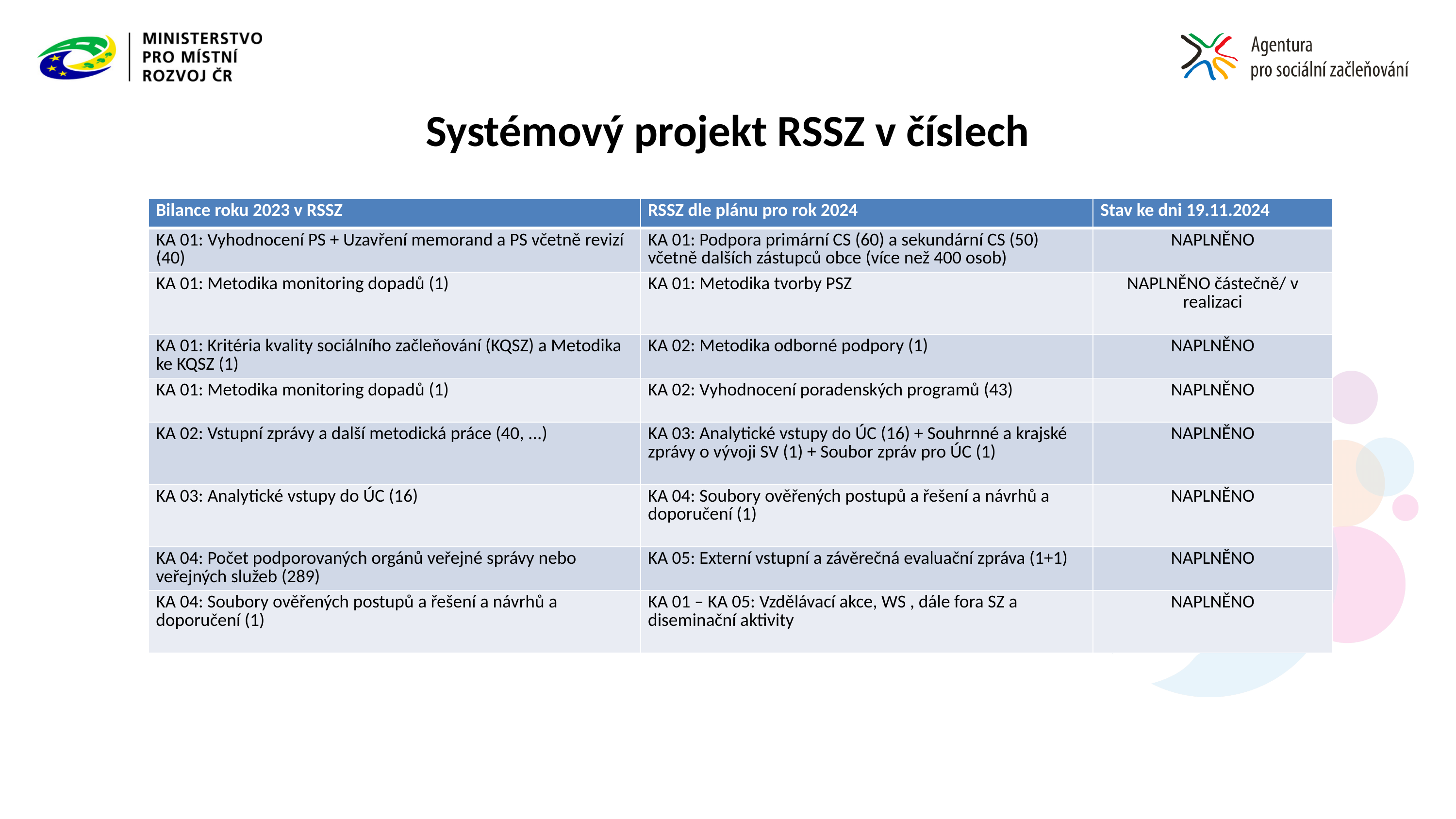

# Systémový projekt RSSZ v číslech
| Bilance roku 2023 v RSSZ | RSSZ dle plánu pro rok 2024 | Stav ke dni 19.11.2024 |
| --- | --- | --- |
| KA 01: Vyhodnocení PS + Uzavření memorand a PS včetně revizí (40) | KA 01: Podpora primární CS (60) a sekundární CS (50) včetně dalších zástupců obce (více než 400 osob) | NAPLNĚNO |
| KA 01: Metodika monitoring dopadů (1) | KA 01: Metodika tvorby PSZ | NAPLNĚNO částečně/ v realizaci |
| KA 01: Kritéria kvality sociálního začleňování (KQSZ) a Metodika ke KQSZ (1) | KA 02: Metodika odborné podpory (1) | NAPLNĚNO |
| KA 01: Metodika monitoring dopadů (1) | KA 02: Vyhodnocení poradenských programů (43) | NAPLNĚNO |
| KA 02: Vstupní zprávy a další metodická práce (40, ...) | KA 03: Analytické vstupy do ÚC (16) + Souhrnné a krajské zprávy o vývoji SV (1) + Soubor zpráv pro ÚC (1) | NAPLNĚNO |
| KA 03: Analytické vstupy do ÚC (16) | KA 04: Soubory ověřených postupů a řešení a návrhů a doporučení (1) | NAPLNĚNO |
| KA 04: Počet podporovaných orgánů veřejné správy nebo veřejných služeb (289) | KA 05: Externí vstupní a závěrečná evaluační zpráva (1+1) | NAPLNĚNO |
| KA 04: Soubory ověřených postupů a řešení a návrhů a doporučení (1) | KA 01 – KA 05: Vzdělávací akce, WS , dále fora SZ a diseminační aktivity | NAPLNĚNO |